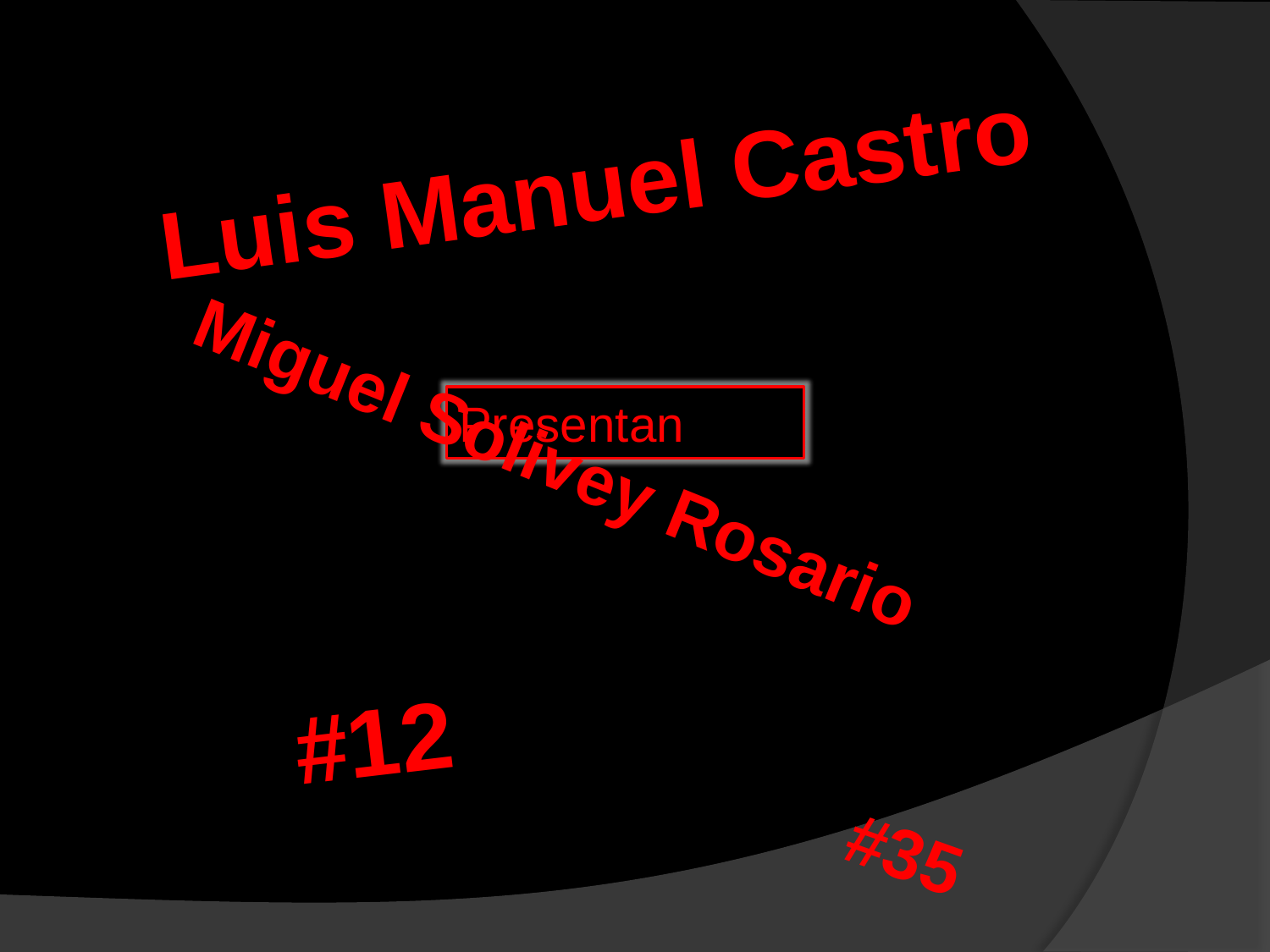

Luis Manuel Castro
Presentan
Miguel Solivey Rosario
#12
#35